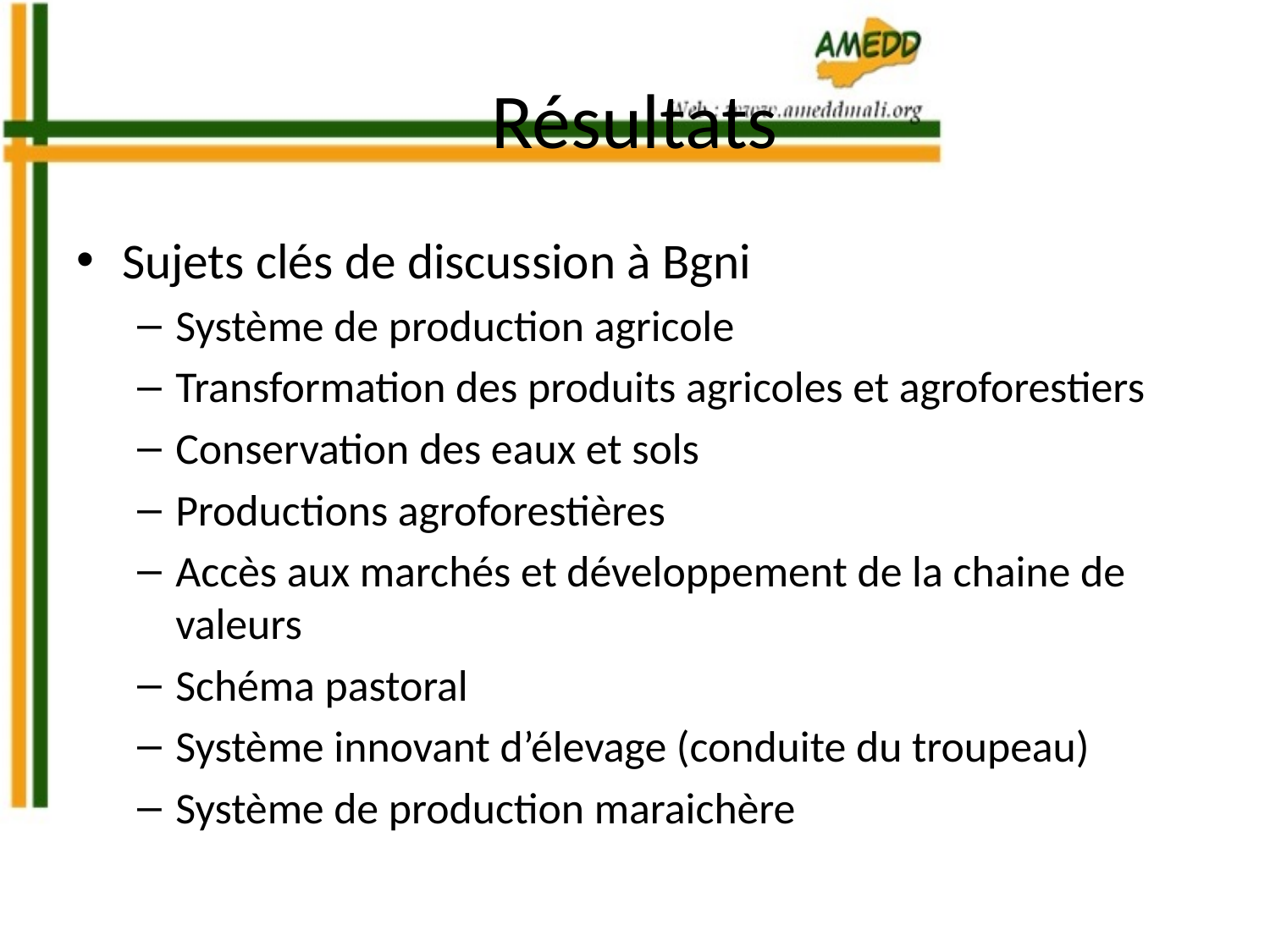

# Résultats
Sujets clés de discussion à Bgni
Système de production agricole
Transformation des produits agricoles et agroforestiers
Conservation des eaux et sols
Productions agroforestières
Accès aux marchés et développement de la chaine de valeurs
Schéma pastoral
Système innovant d’élevage (conduite du troupeau)
Système de production maraichère